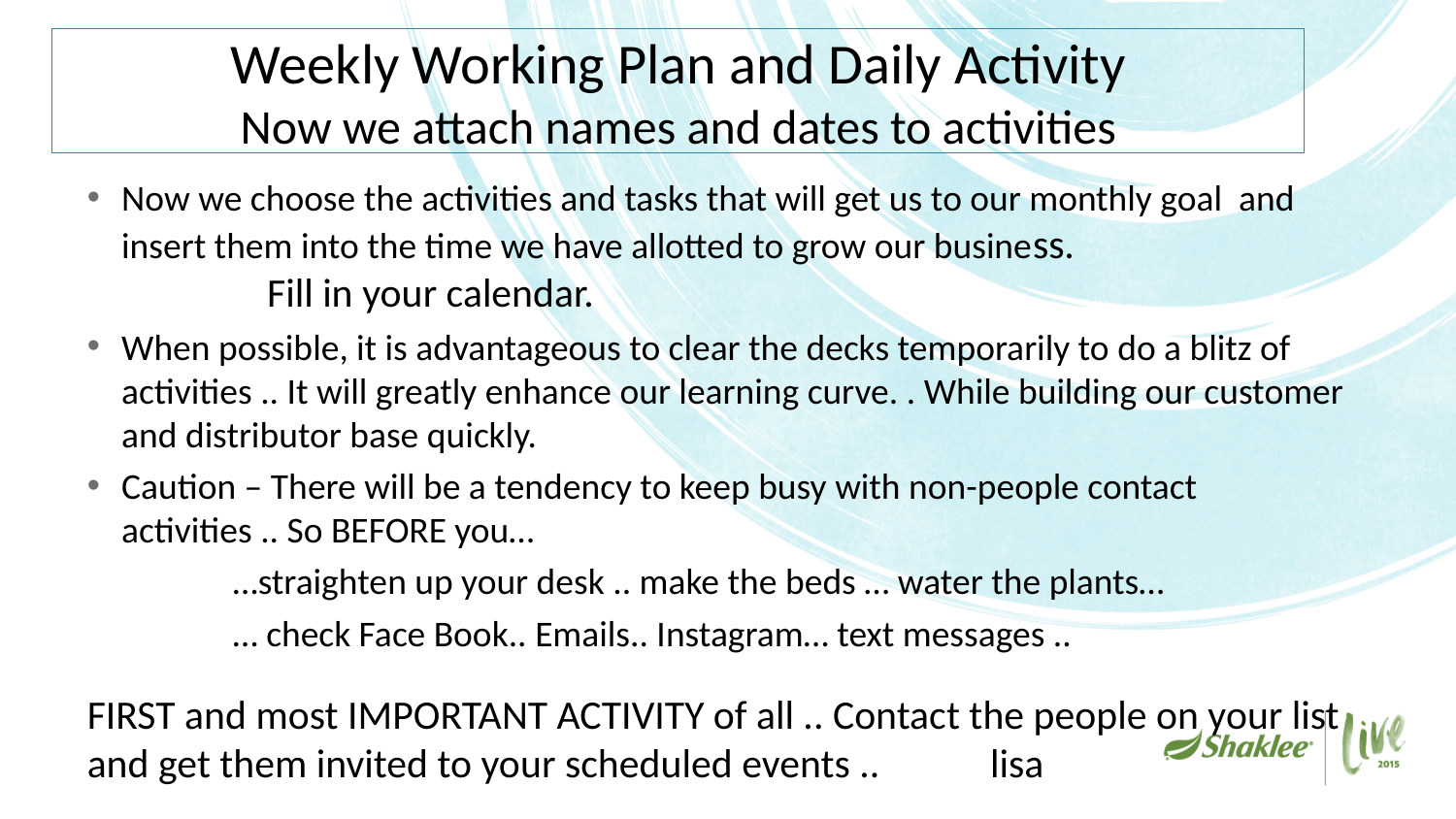

# Weekly Working Plan and Daily Activity Now we attach names and dates to activities
Now we choose the activities and tasks that will get us to our monthly goal  and insert them into the time we have allotted to grow our business.			Fill in your calendar.
When possible, it is advantageous to clear the decks temporarily to do a blitz of activities .. It will greatly enhance our learning curve. . While building our customer and distributor base quickly.
Caution – There will be a tendency to keep busy with non-people contact activities .. So BEFORE you…
	…straighten up your desk .. make the beds … water the plants…
	… check Face Book.. Emails.. Instagram… text messages ..

FIRST and most IMPORTANT ACTIVITY of all .. Contact the people on your list and get them invited to your scheduled events ..            lisa